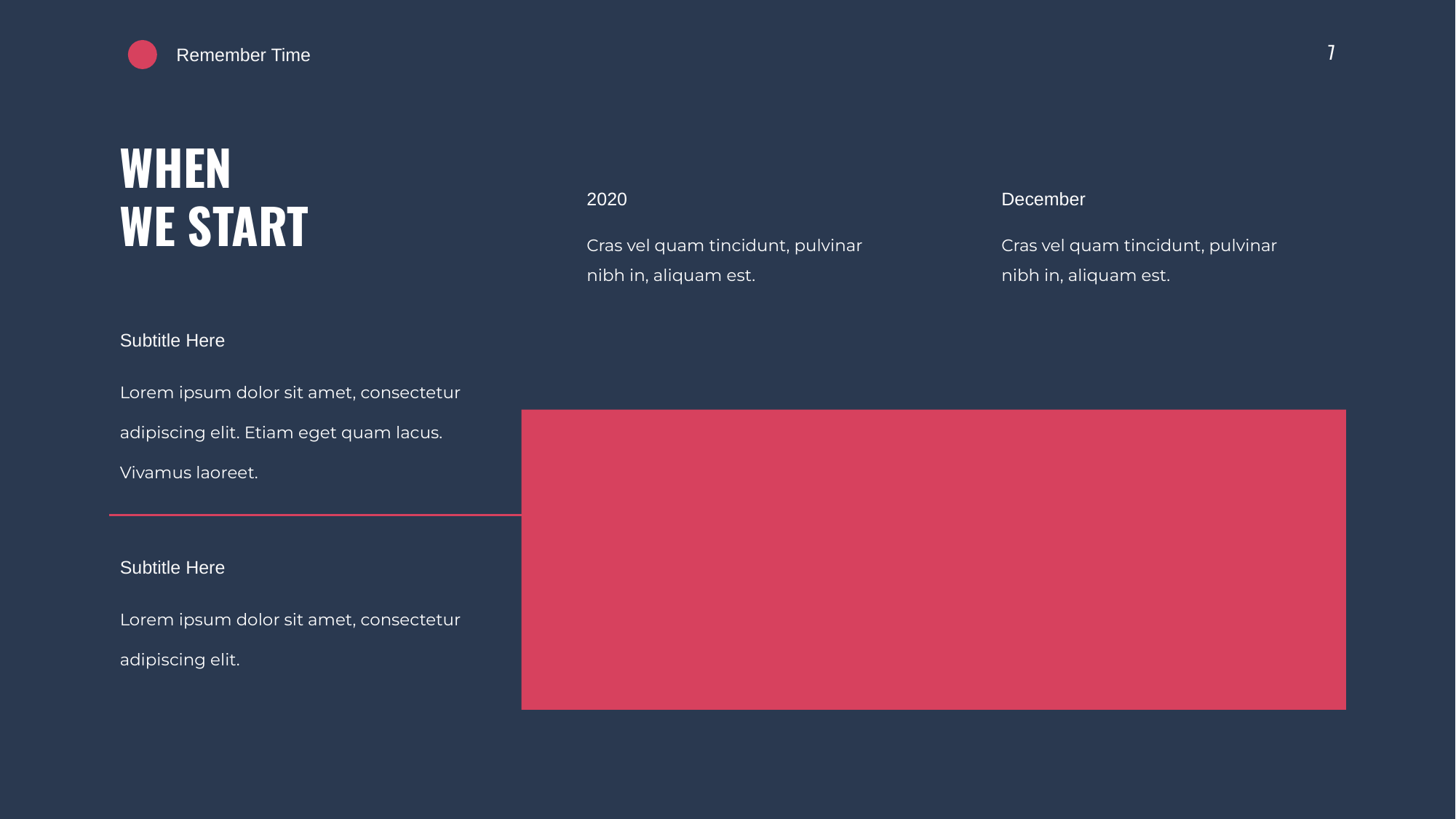

7
Remember Time

WHEN
WE START
2020
December
Cras vel quam tincidunt, pulvinar nibh in, aliquam est.
Cras vel quam tincidunt, pulvinar nibh in, aliquam est.
Subtitle Here

Lorem ipsum dolor sit amet, consectetur adipiscing elit. Etiam eget quam lacus. Vivamus laoreet.
Subtitle Here
Lorem ipsum dolor sit amet, consectetur adipiscing elit.